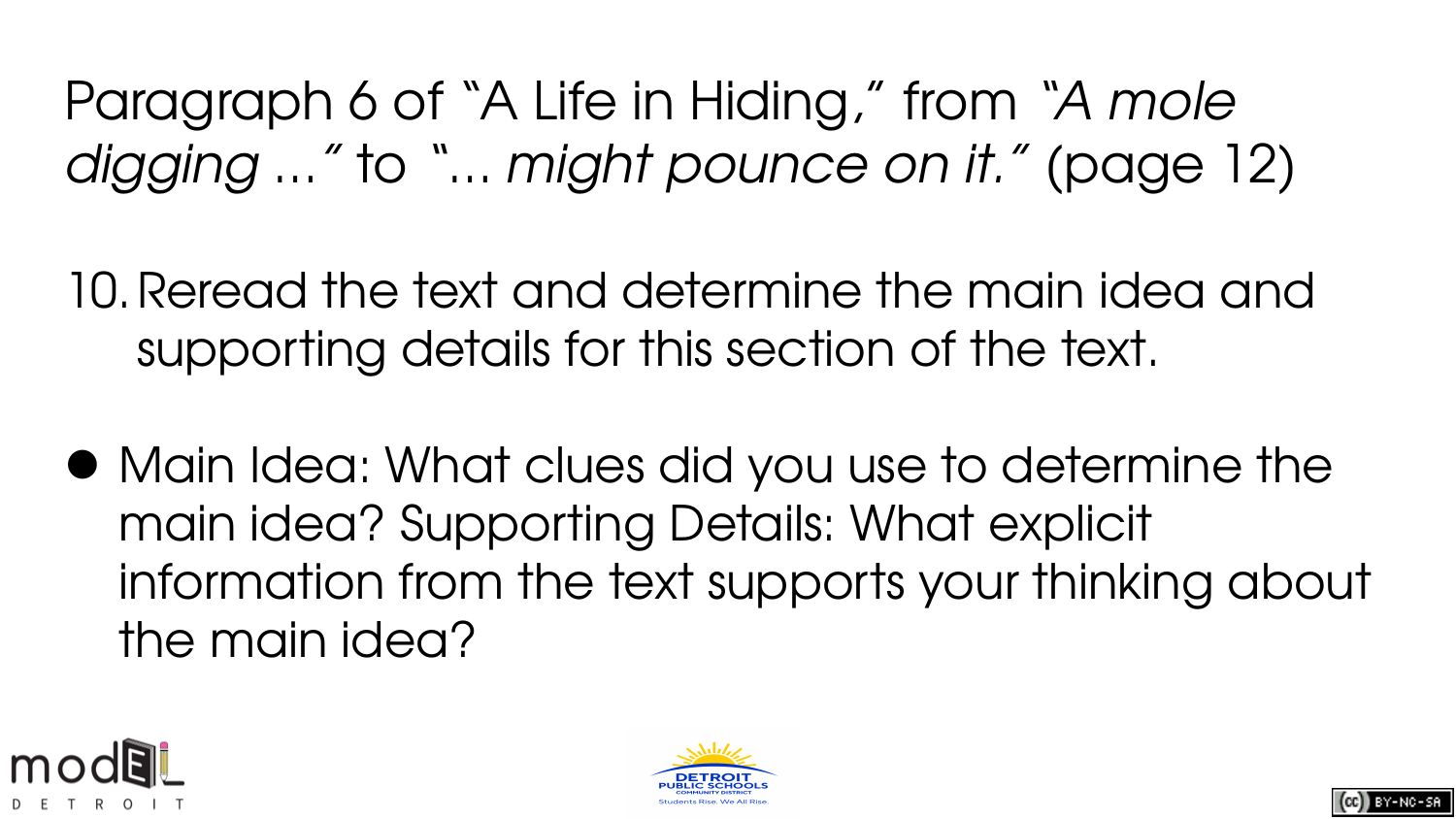

# Paragraph 6 of “A Life in Hiding,” from “A mole digging …” to “… might pounce on it.” (page 12)

Reread the text and determine the main idea and supporting details for this section of the text.

Main Idea: What clues did you use to determine the main idea? Supporting Details: What explicit information from the text supports your thinking about the main idea?